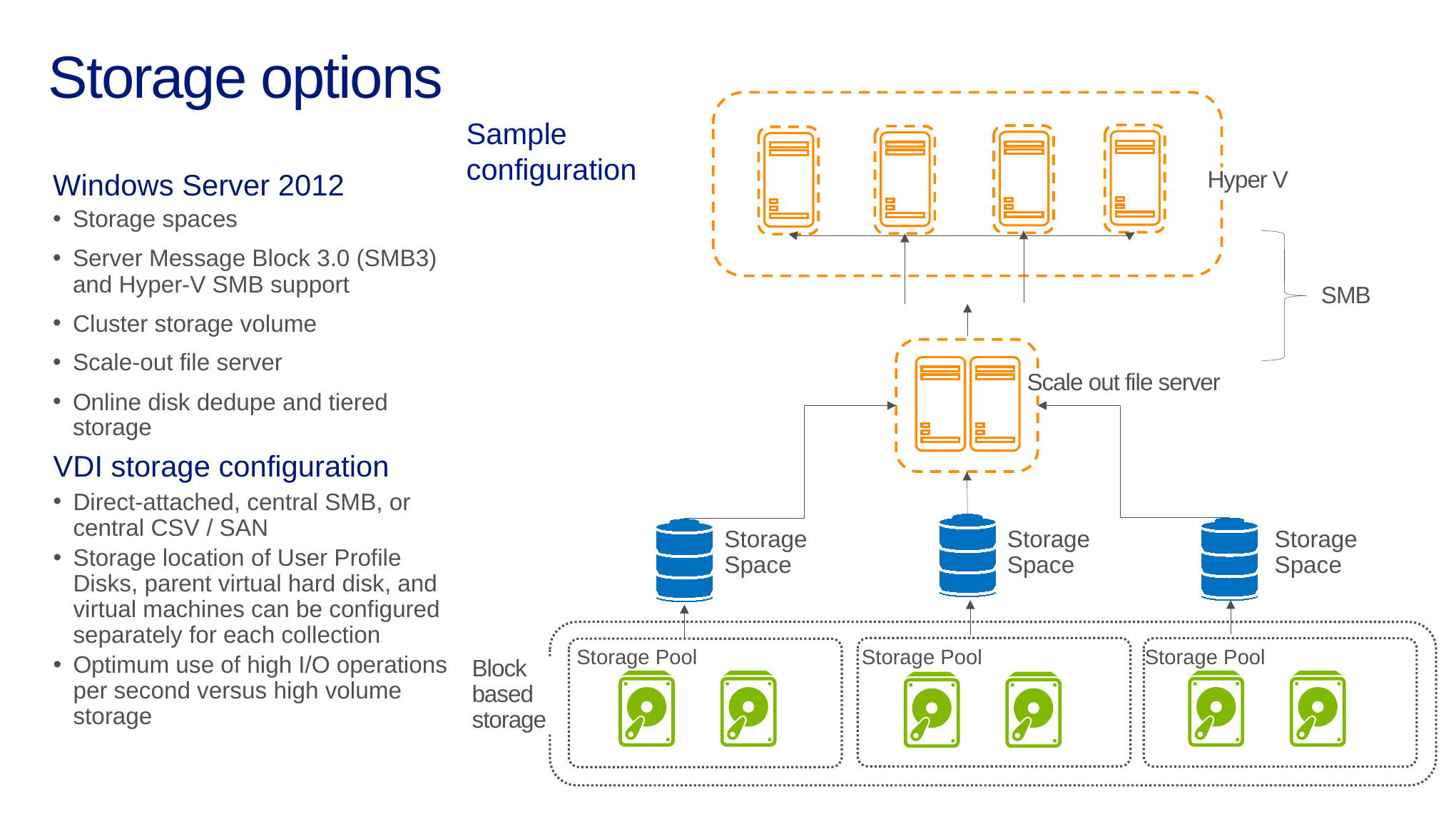

# Storage options

Sample configuration

Windows Server 2012
Storage spaces
Server Message Block 3.0 (SMB3) and Hyper-V SMB support
Cluster storage volume
Scale-out file server
Online disk dedupe and tiered storage

Hyper V

SMB

Scale out file server
VDI storage configuration

Direct-attached, central SMB, or central CSV / SAN
Storage location of User Profile Disks, parent virtual hard disk, and virtual machines can be configured separately for each collection
Optimum use of high I/O operations per second versus high volume storage

Storage Space
Storage Space
Storage Space

Block based storage

Storage Pool
Storage Pool
Storage Pool